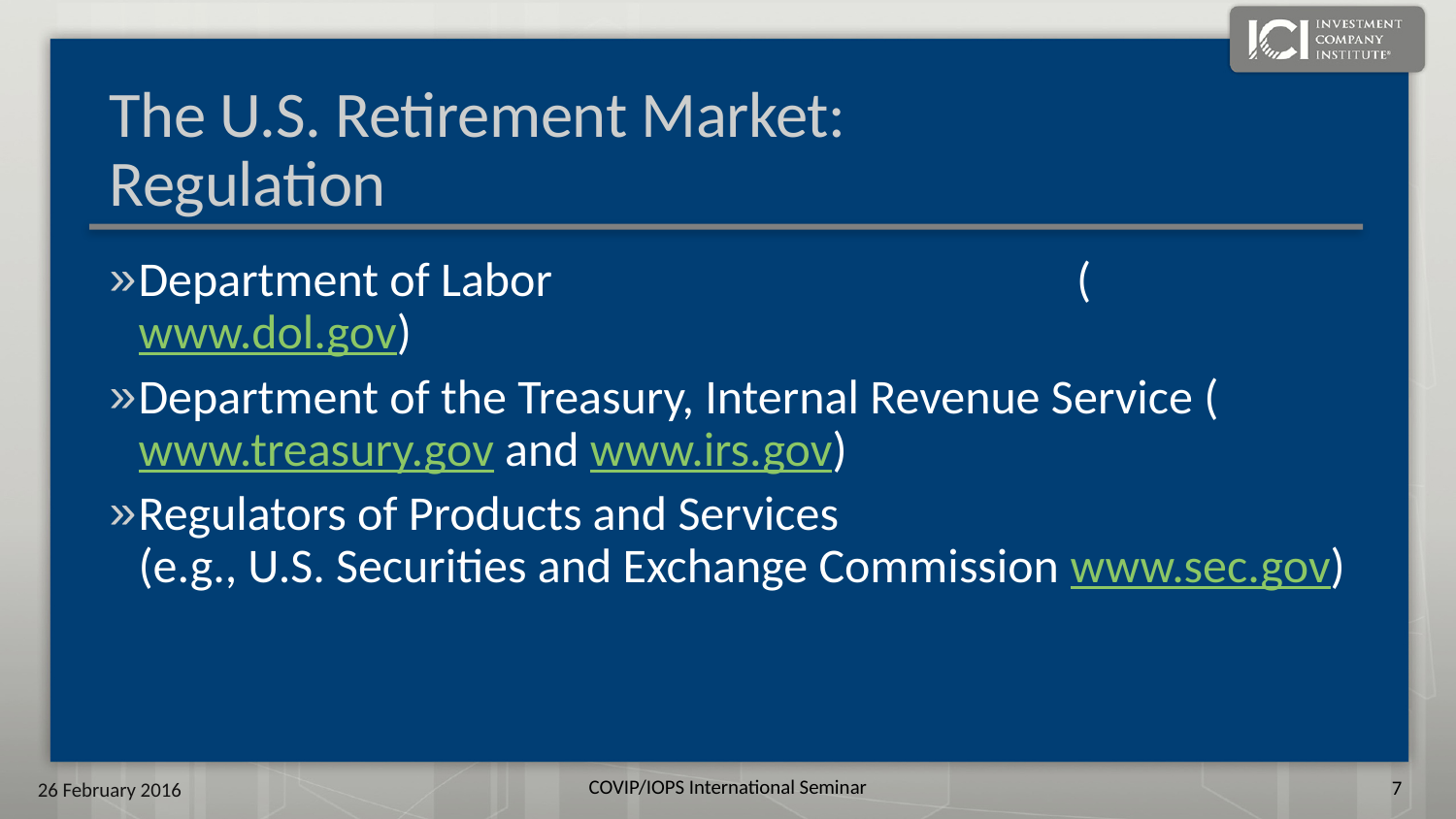

# The U.S. Retirement Market: Regulation
Department of Labor                                                (www.dol.gov)
Department of the Treasury, Internal Revenue Service (www.treasury.gov and www.irs.gov)
Regulators of Products and Services                                       (e.g., U.S. Securities and Exchange Commission www.sec.gov)
7
26 February 2016
COVIP/IOPS International Seminar